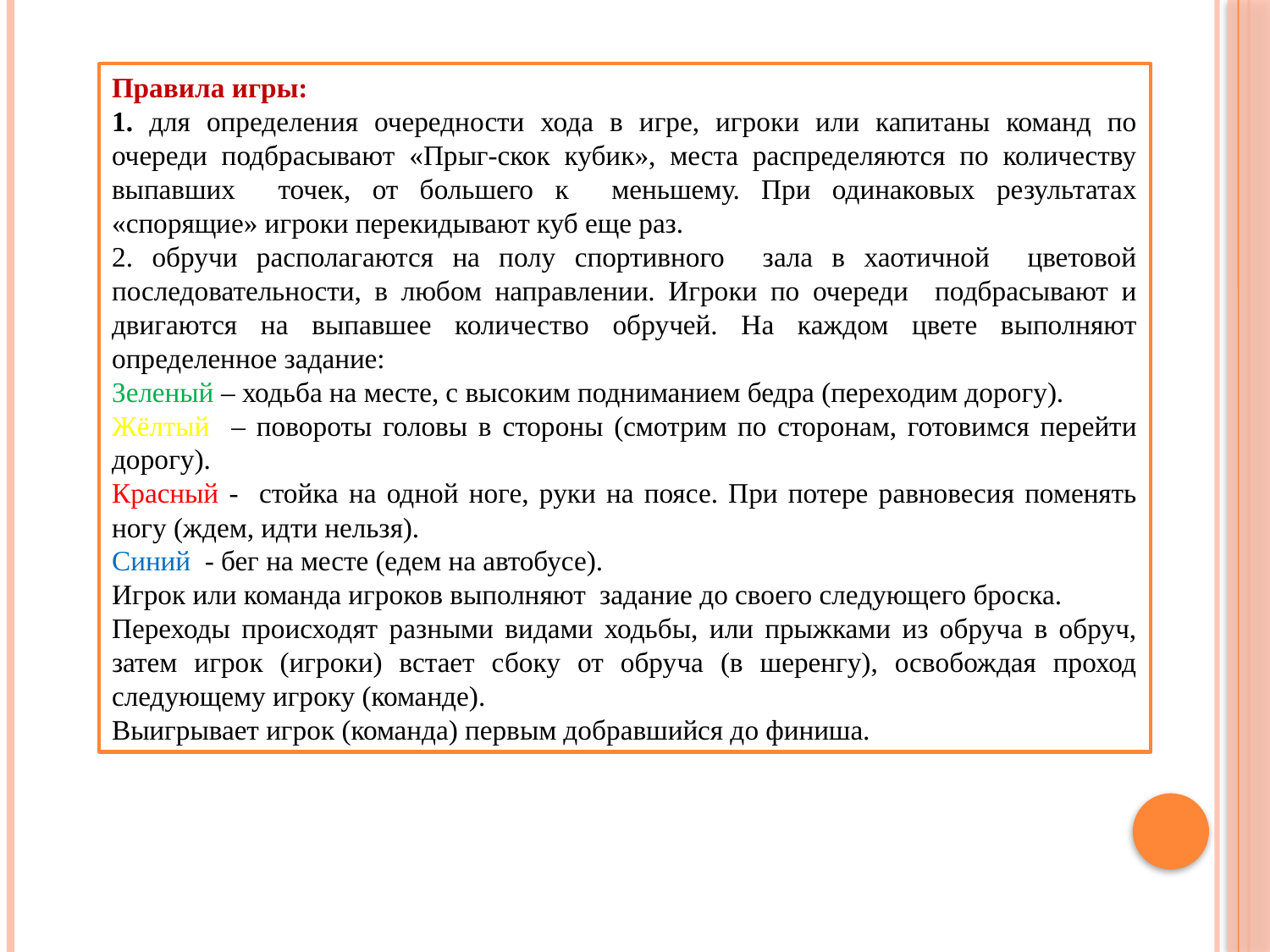

Правила игры:
1. для определения очередности хода в игре, игроки или капитаны команд по очереди подбрасывают «Прыг-скок кубик», места распределяются по количеству выпавших  точек, от большего к  меньшему. При одинаковых результатах «спорящие» игроки перекидывают куб еще раз.
2. обручи располагаются на полу спортивного  зала в хаотичной  цветовой последовательности, в любом направлении. Игроки по очереди  подбрасывают и двигаются на выпавшее количество обручей. На каждом цвете выполняют определенное задание:
Зеленый – ходьба на месте, с высоким подниманием бедра (переходим дорогу).
Жёлтый  – повороты головы в стороны (смотрим по сторонам, готовимся перейти дорогу).
Красный -  стойка на одной ноге, руки на поясе. При потере равновесия поменять ногу (ждем, идти нельзя).
Синий  - бег на месте (едем на автобусе).
Игрок или команда игроков выполняют  задание до своего следующего броска.
Переходы происходят разными видами ходьбы, или прыжками из обруча в обруч, затем игрок (игроки) встает сбоку от обруча (в шеренгу), освобождая проход следующему игроку (команде).
Выигрывает игрок (команда) первым добравшийся до финиша.